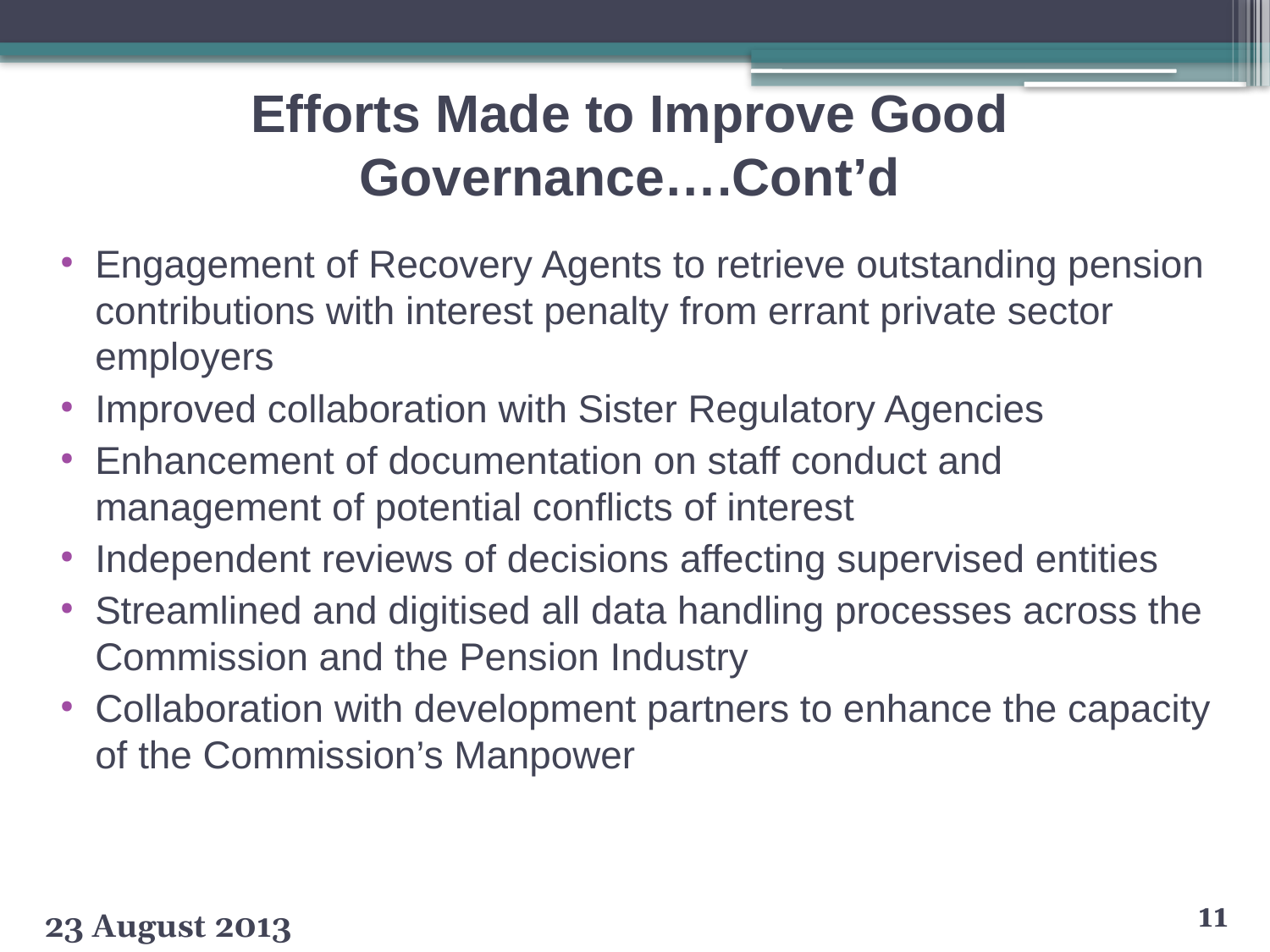

# Efforts Made to Improve Good Governance….Cont’d
Engagement of Recovery Agents to retrieve outstanding pension contributions with interest penalty from errant private sector employers
Improved collaboration with Sister Regulatory Agencies
Enhancement of documentation on staff conduct and management of potential conflicts of interest
Independent reviews of decisions affecting supervised entities
Streamlined and digitised all data handling processes across the Commission and the Pension Industry
Collaboration with development partners to enhance the capacity of the Commission’s Manpower
11
23 August 2013